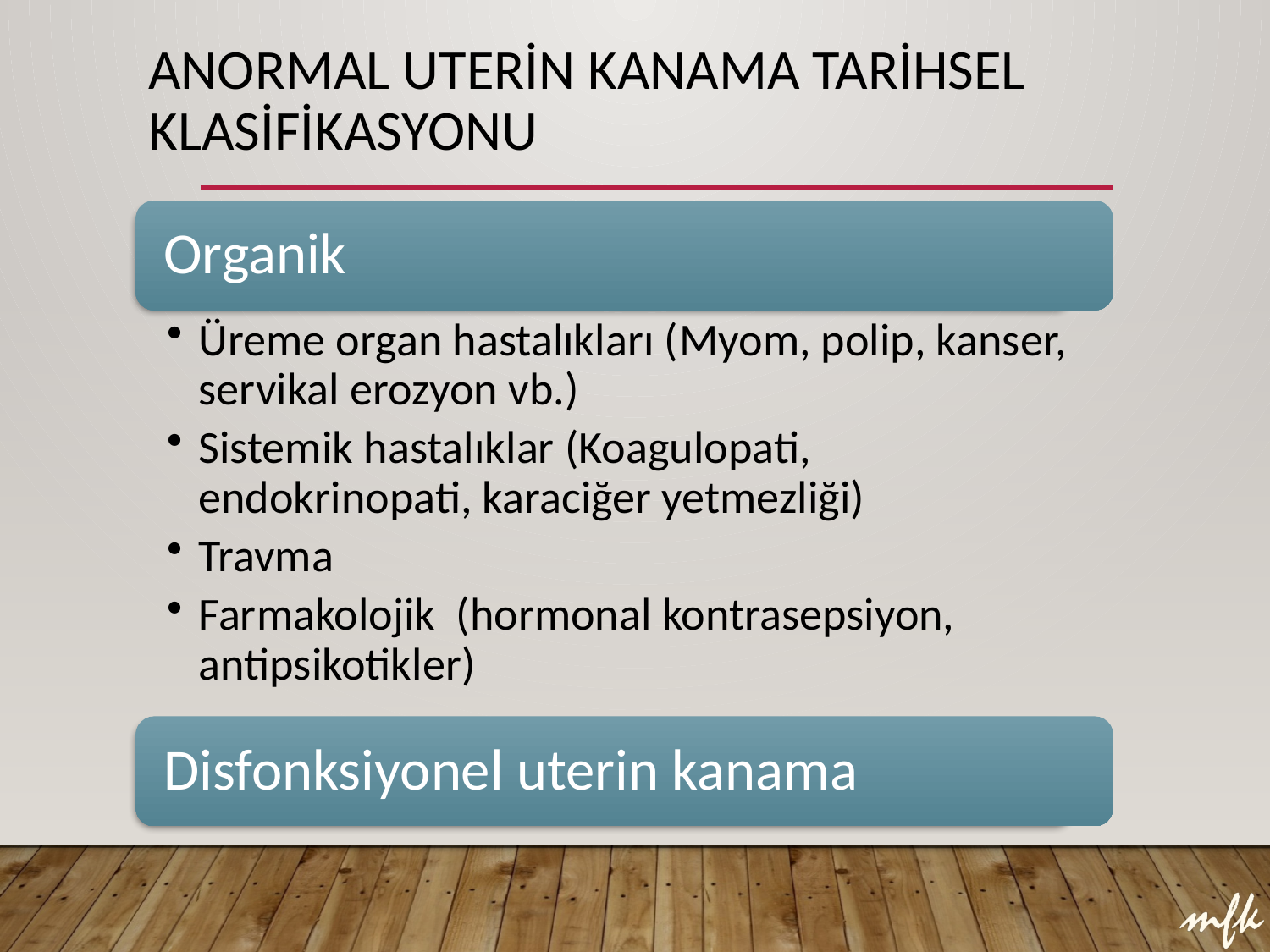

# Anormal Uterin Kanama Tarihsel Klasifikasyonu
Organik
Üreme organ hastalıkları (Myom, polip, kanser, servikal erozyon vb.)
Sistemik hastalıklar (Koagulopati, endokrinopati, karaciğer yetmezliği)
Travma
Farmakolojik  (hormonal kontrasepsiyon, antipsikotikler)
Disfonksiyonel uterin kanama